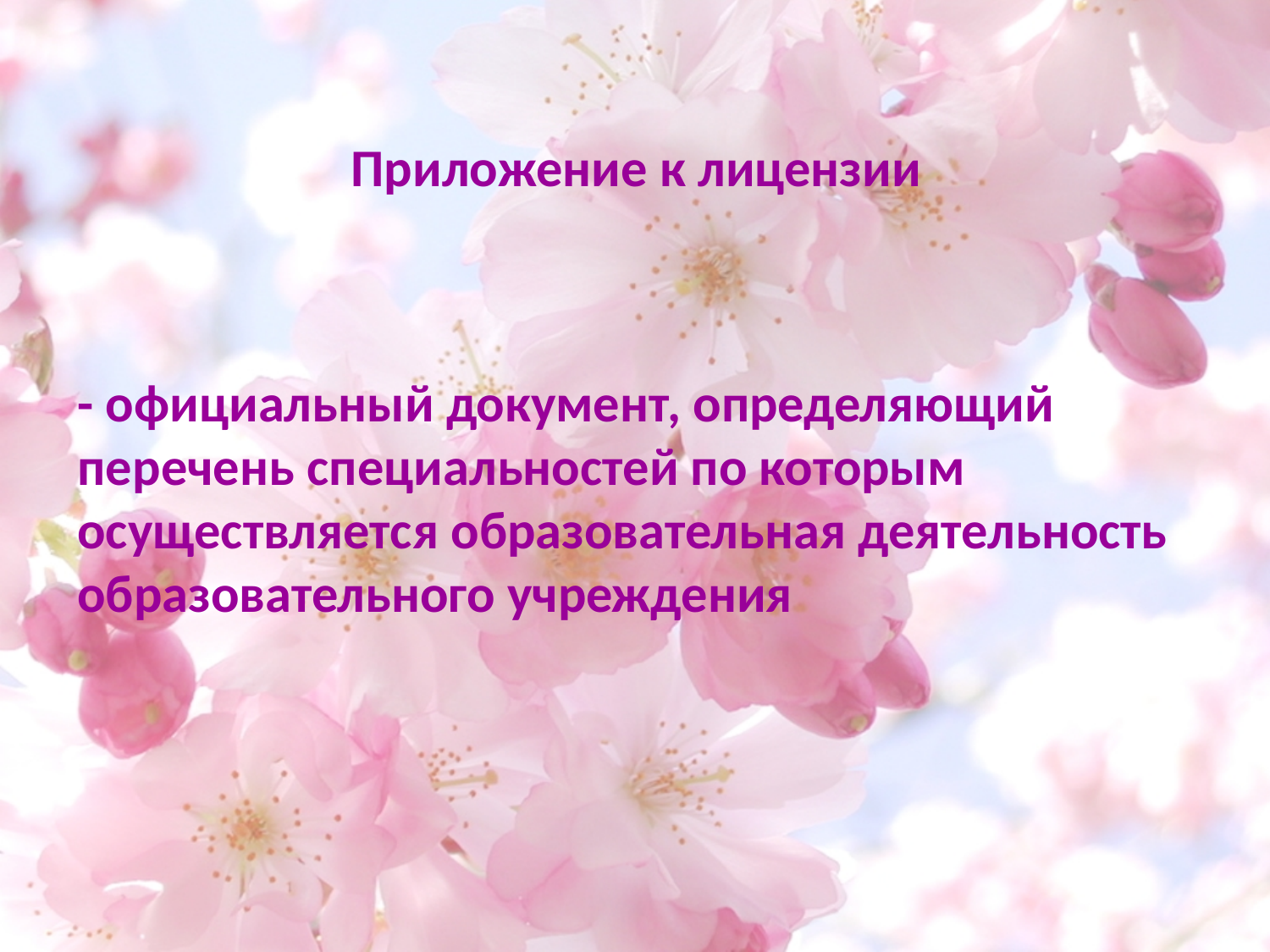

# Приложение к лицензии
- официальный документ, определяющий перечень специальностей по которым осуществляется образовательная деятельность образовательного учреждения